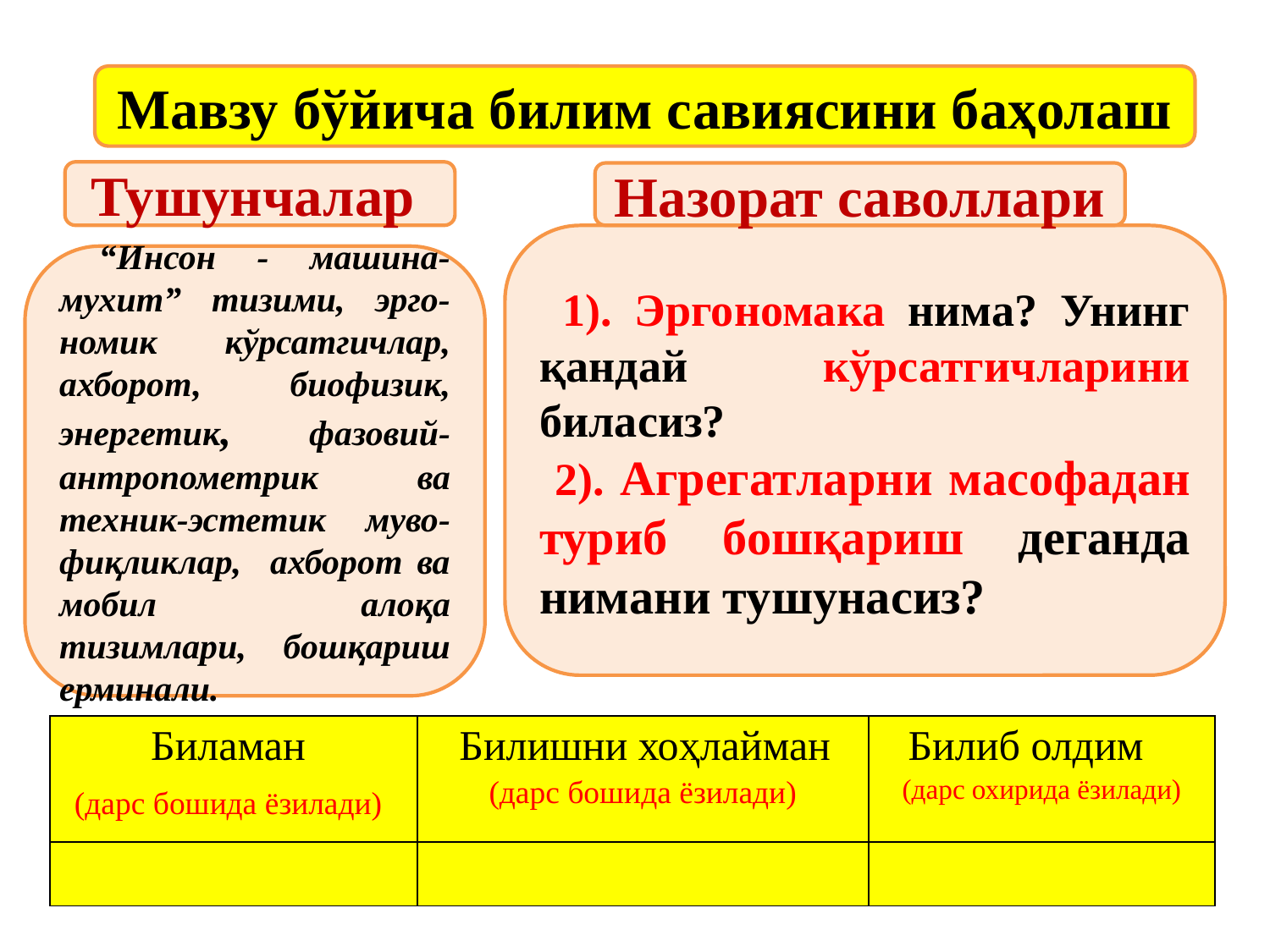

Мавзу бўйича билим савиясини баҳолаш
Тушунчалар
Назорат саволлари
 1). Эргономака нима? Унинг қандай кўрсатгичларини биласиз?
 2). Агрегатларни масофадан туриб бошқариш деганда нимани тушунасиз?
 “Инсон - машина-мухит” тизими, эрго-номик кўрсатгичлар, ахборот, биофизик, энергетик, фазовий-антропометрик ва техник-эстетик муво-фиқликлар,  ахборот ва мобил алоқа тизимлари,  бошқариш ерминали.
| Биламан (дарс бошида ёзилади) | Билишни хоҳлайман (дарс бошида ёзилади) | Билиб олдим (дарс охирида ёзилади) |
| --- | --- | --- |
|  |  |  |